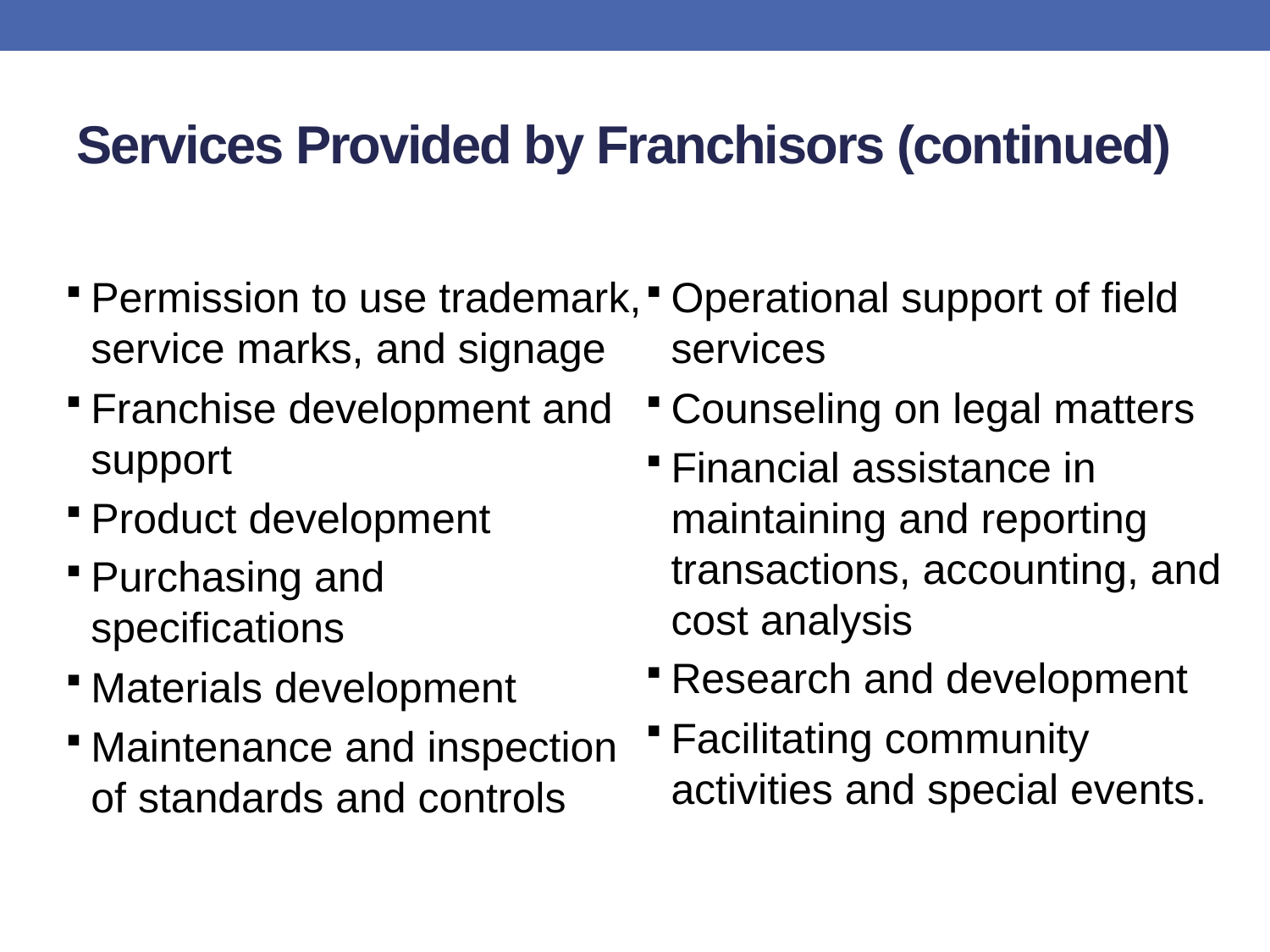

# Services Provided by Franchisors (continued)
Permission to use trademark, service marks, and signage
Franchise development and support
Product development
Purchasing and specifications
Materials development
Maintenance and inspection of standards and controls

Operational support of field services
Counseling on legal matters
Financial assistance in maintaining and reporting transactions, accounting, and cost analysis
Research and development
Facilitating community activities and special events.